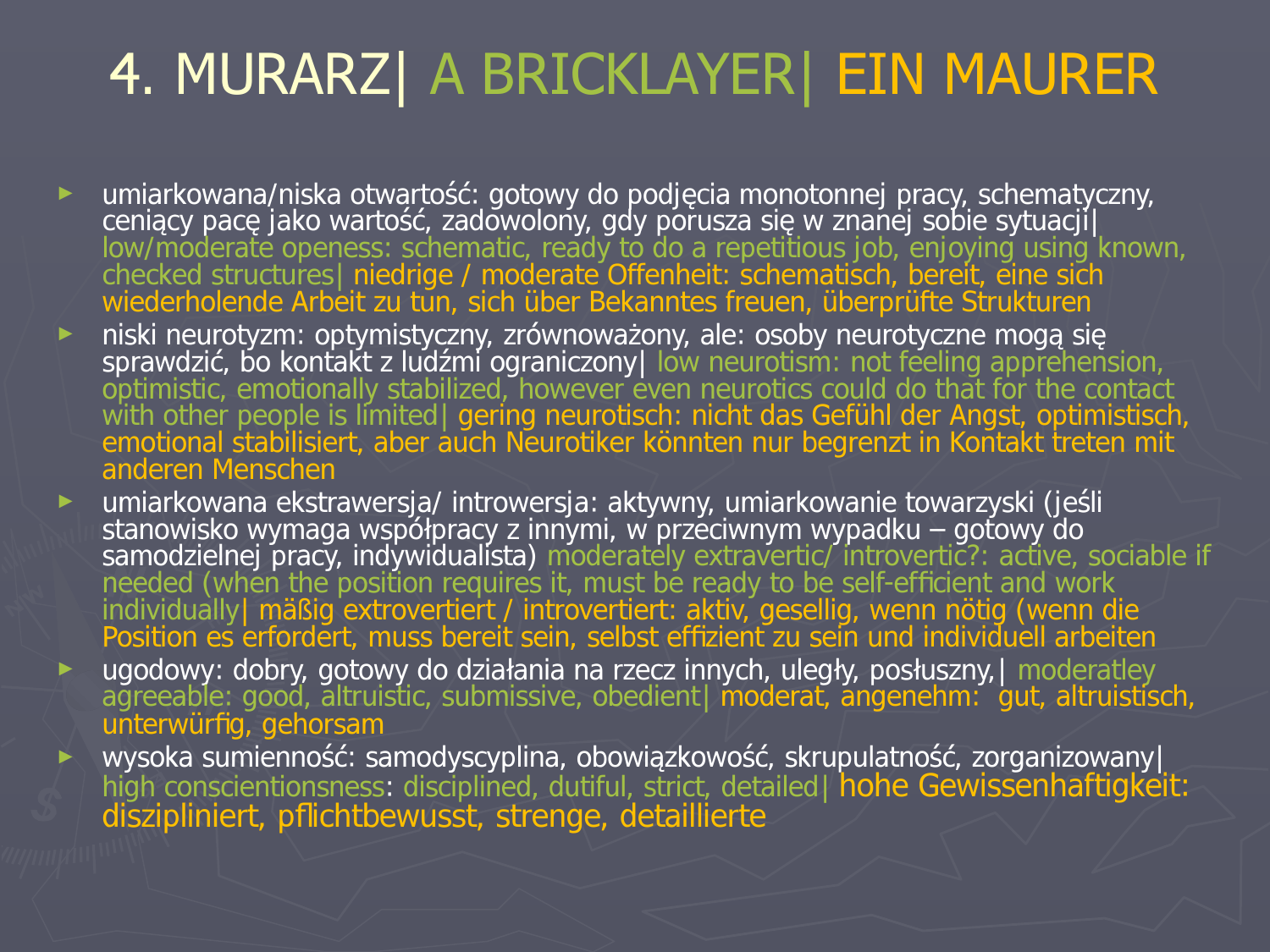

# 4. MURARZ| A BRICKLAYER| EIN MAURER
umiarkowana/niska otwartość: gotowy do podjęcia monotonnej pracy, schematyczny, ceniący pacę jako wartość, zadowolony, gdy porusza się w znanej sobie sytuacji| low/moderate openess: schematic, ready to do a repetitious job, enjoying using known, checked structures| niedrige / moderate Offenheit: schematisch, bereit, eine sich wiederholende Arbeit zu tun, sich über Bekanntes freuen, überprüfte Strukturen
niski neurotyzm: optymistyczny, zrównoważony, ale: osoby neurotyczne mogą się sprawdzić, bo kontakt z ludźmi ograniczony| low neurotism: not feeling apprehension, optimistic, emotionally stabilized, however even neurotics could do that for the contact with other people is limited| gering neurotisch: nicht das Gefühl der Angst, optimistisch, emotional stabilisiert, aber auch Neurotiker könnten nur begrenzt in Kontakt treten mit anderen Menschen
umiarkowana ekstrawersja/ introwersja: aktywny, umiarkowanie towarzyski (jeśli stanowisko wymaga współpracy z innymi, w przeciwnym wypadku – gotowy do samodzielnej pracy, indywidualista) moderately extravertic/ introvertic?: active, sociable if needed (when the position requires it, must be ready to be self-efficient and work individually| mäßig extrovertiert / introvertiert: aktiv, gesellig, wenn nötig (wenn die Position es erfordert, muss bereit sein, selbst effizient zu sein und individuell arbeiten
ugodowy: dobry, gotowy do działania na rzecz innych, uległy, posłuszny,| moderatley agreeable: good, altruistic, submissive, obedient| moderat, angenehm:  gut, altruistisch, unterwürfig, gehorsam
wysoka sumienność: samodyscyplina, obowiązkowość, skrupulatność, zorganizowany| high conscientionsness: disciplined, dutiful, strict, detailed| hohe Gewissenhaftigkeit: diszipliniert, pflichtbewusst, strenge, detaillierte